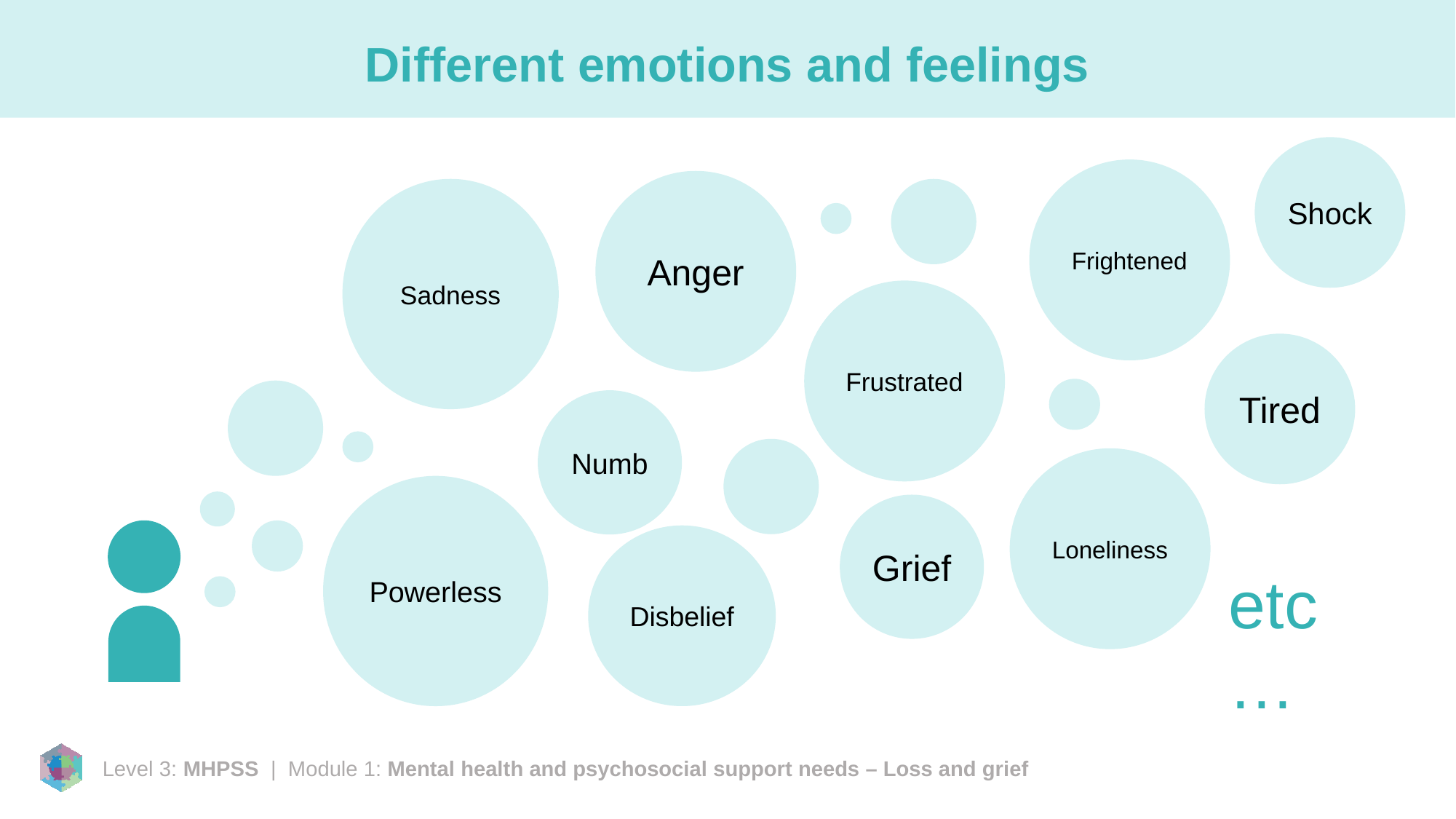

# Different emotions and feelings
Shock
Frightened
Anger

Sadness

Frustrated
Tired

Numb

Loneliness
Powerless

Grief

Disbelief
etc…